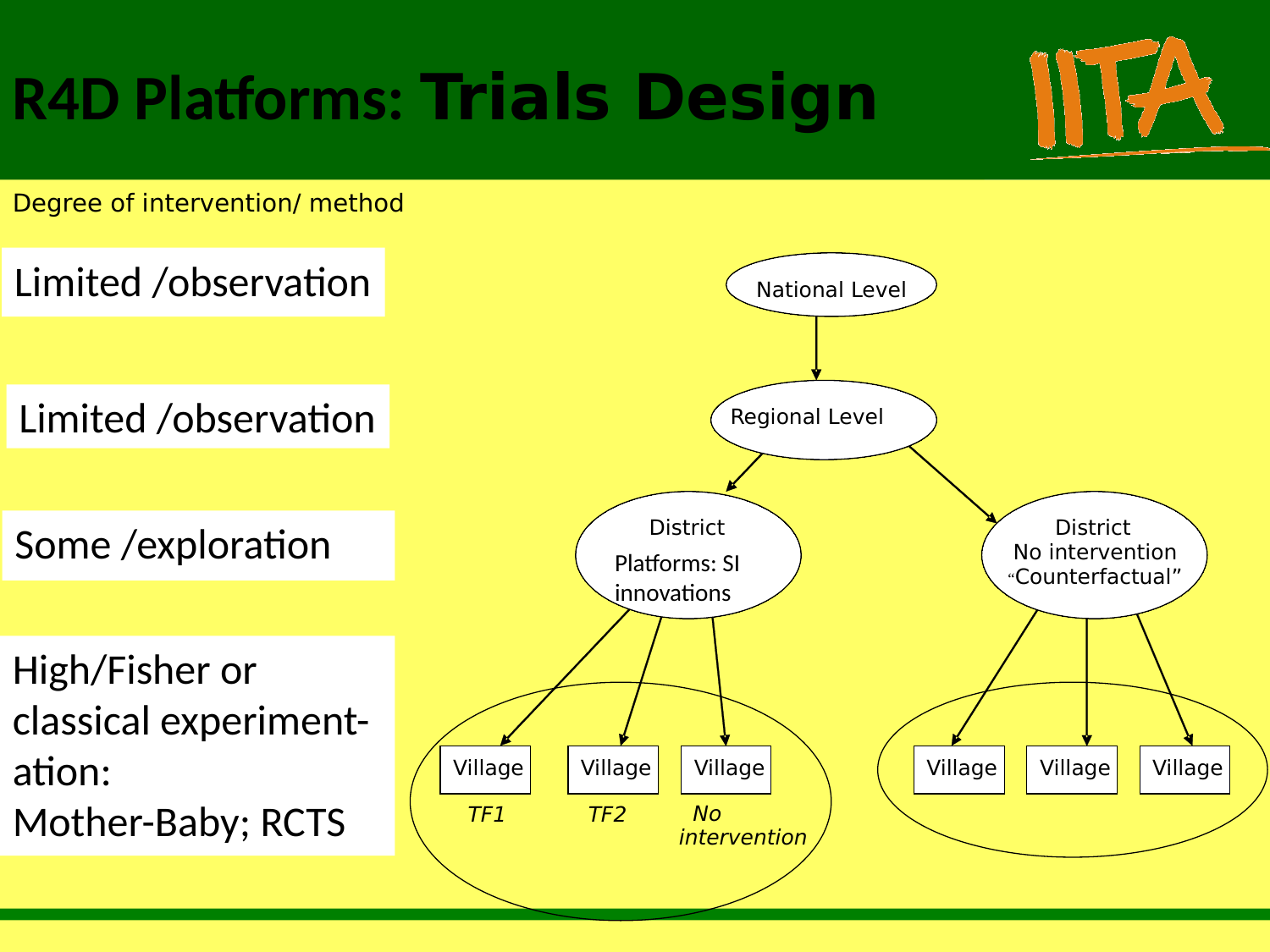

R4D Platforms: Trials Design
Degree of intervention/ method

Limited /observation

National Level

Regional Level

District

District

No intervention

Platforms: SI innovations

“Counterfactual”

Village

Village

Village

Village

Village

Village

No
TF1

TF2

intervention

Limited /observation
Some /exploration
High/Fisher or classical experiment-ation:
Mother-Baby; RCTS